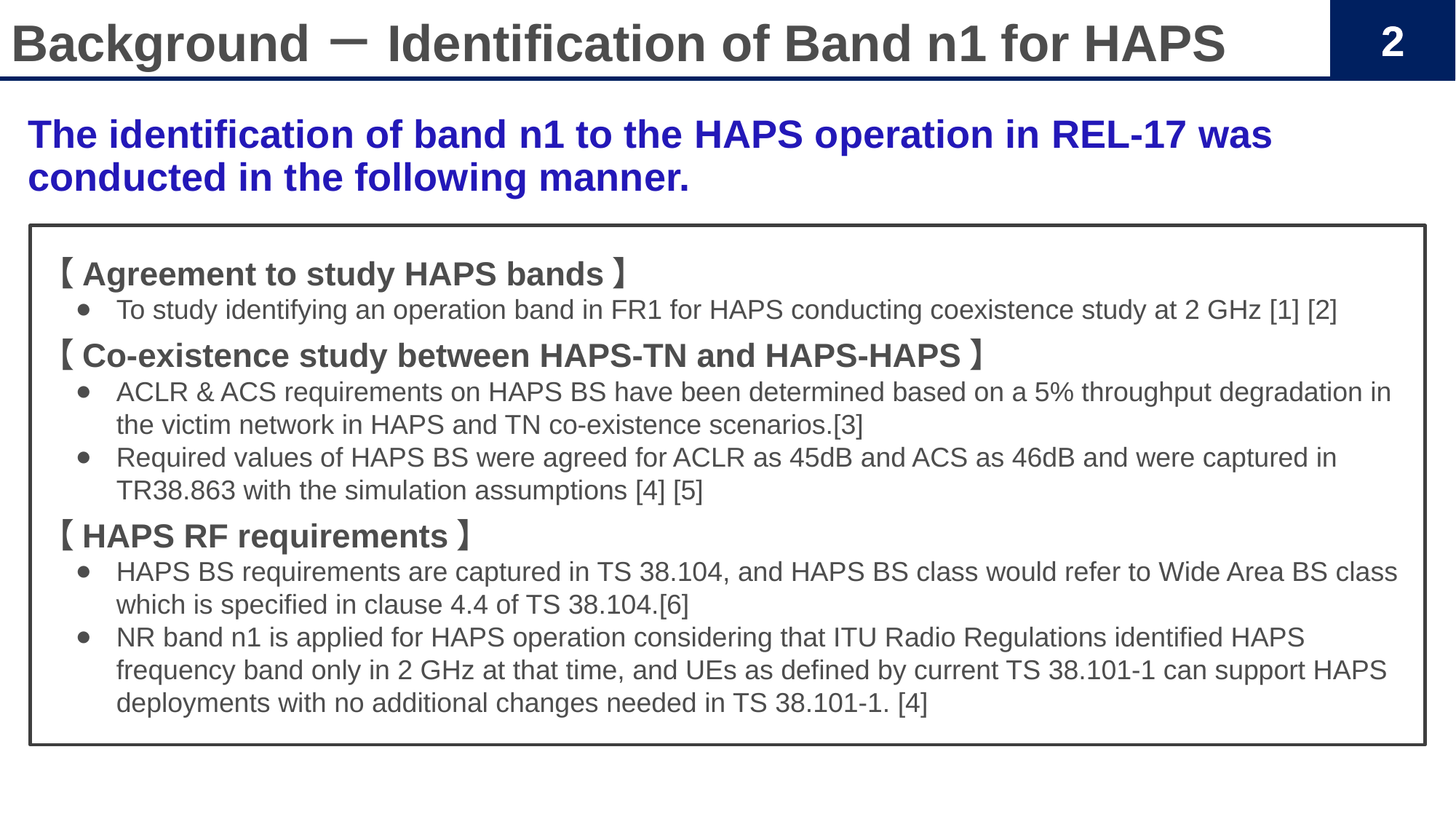

# Background－Identification of Band n1 for HAPS
The identification of band n1 to the HAPS operation in REL-17 was conducted in the following manner.
【Agreement to study HAPS bands】
To study identifying an operation band in FR1 for HAPS conducting coexistence study at 2 GHz [1] [2]
【Co-existence study between HAPS-TN and HAPS-HAPS】
ACLR & ACS requirements on HAPS BS have been determined based on a 5% throughput degradation in the victim network in HAPS and TN co-existence scenarios.[3]
Required values of HAPS BS were agreed for ACLR as 45dB and ACS as 46dB and were captured in TR38.863 with the simulation assumptions [4] [5]
【HAPS RF requirements】
HAPS BS requirements are captured in TS 38.104, and HAPS BS class would refer to Wide Area BS class which is specified in clause 4.4 of TS 38.104.[6]
NR band n1 is applied for HAPS operation considering that ITU Radio Regulations identified HAPS frequency band only in 2 GHz at that time, and UEs as defined by current TS 38.101-1 can support HAPS deployments with no additional changes needed in TS 38.101-1. [4]